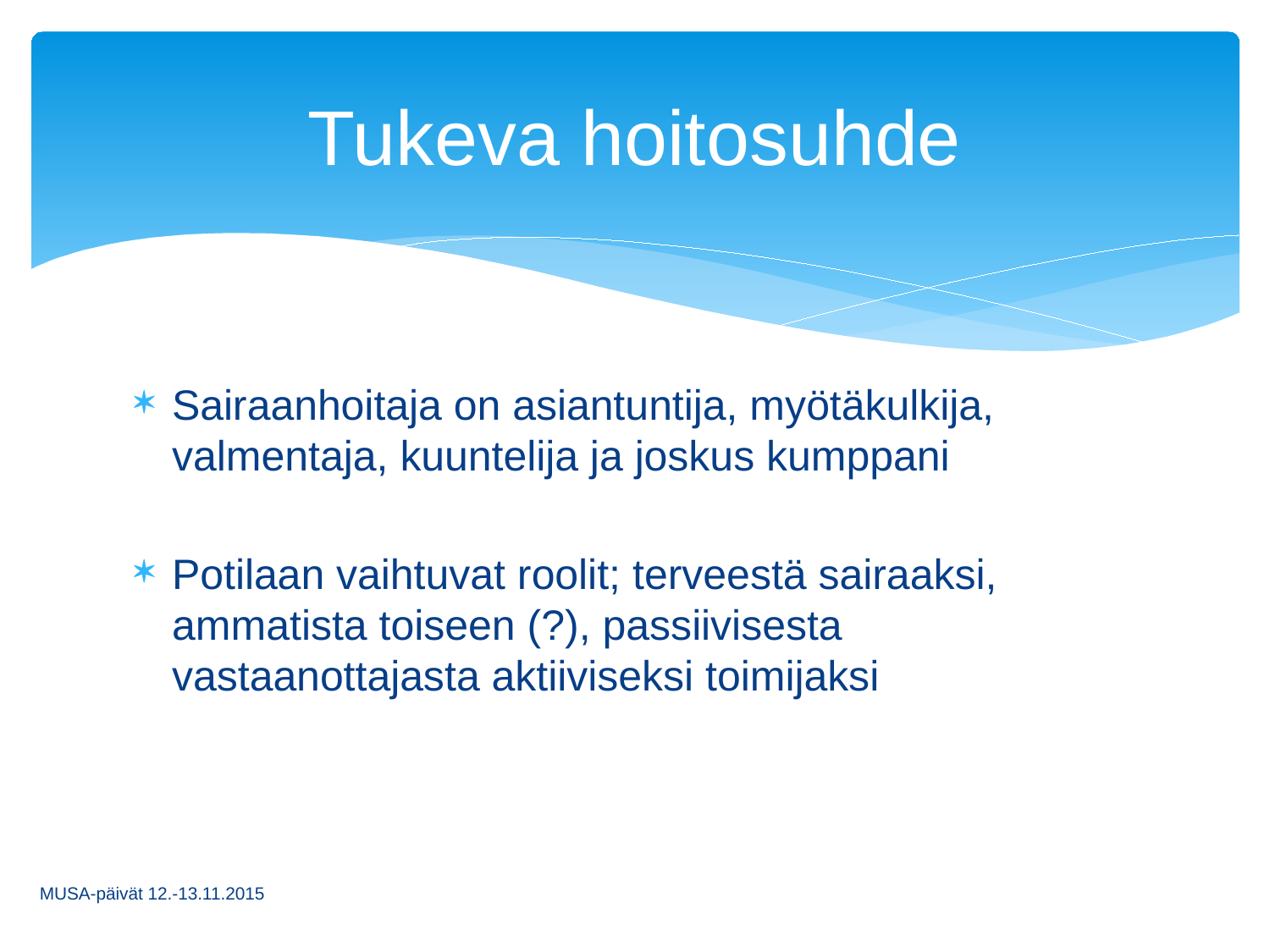

# Tukeva hoitosuhde
Sairaanhoitaja on asiantuntija, myötäkulkija, valmentaja, kuuntelija ja joskus kumppani

Potilaan vaihtuvat roolit; terveestä sairaaksi,  ammatista toiseen (?), passiivisesta vastaanottajasta aktiiviseksi toimijaksi

MUSA-päivät 12.-13.11.2015